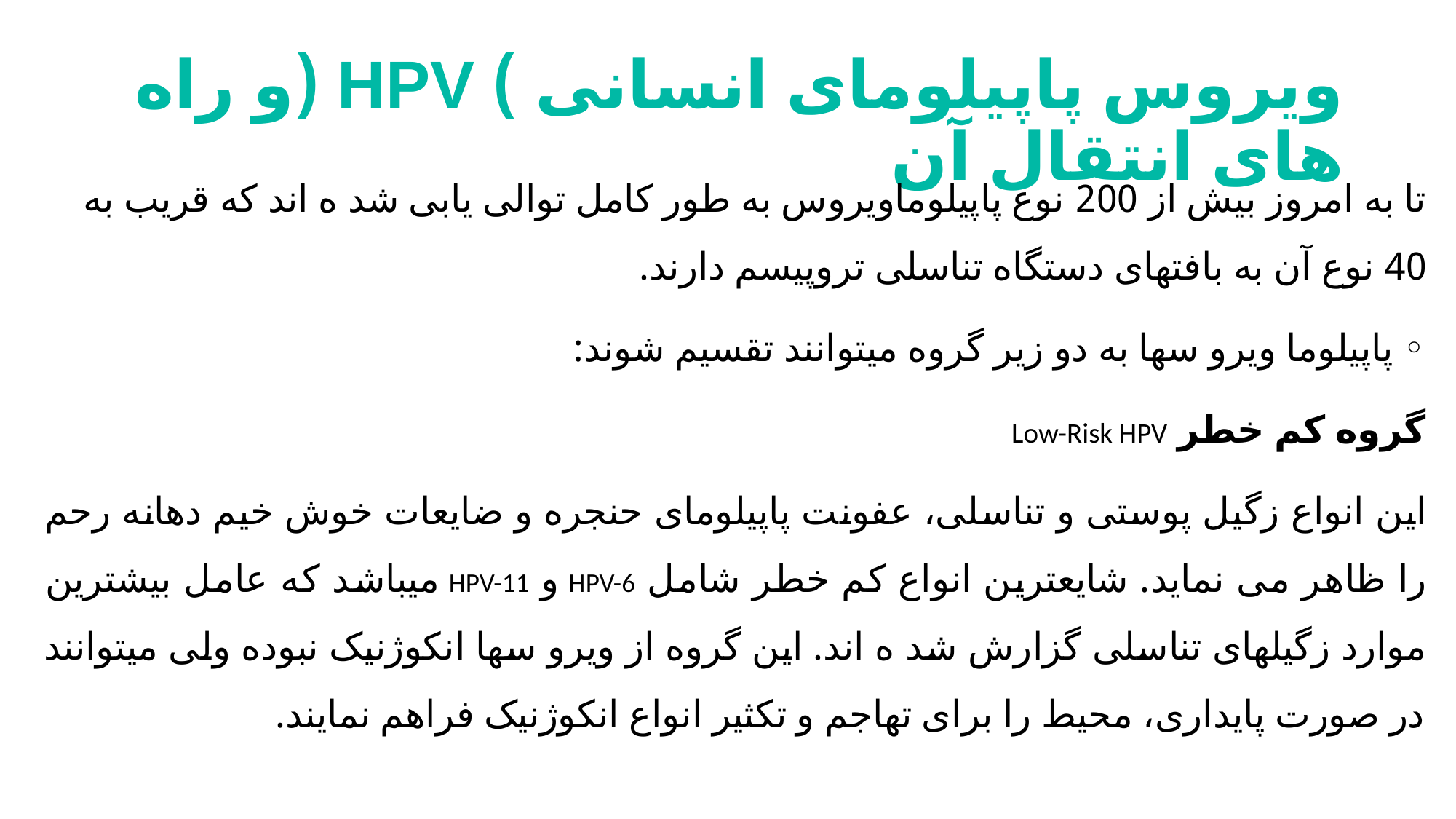

# ویروس پاپیلومای انسانی ) HPV (و راه های انتقال آن
تا به امروز بیش از 200 نوع پاپیلوماویروس به طور کامل توالی یابی شد ه اند که قریب به 40 نوع آن به بافتهای دستگاه تناسلی تروپیسم دارند.
◦ پاپیلوما ویرو سها به دو زیر گروه میتوانند تقسیم شوند:
گروه کم خطر Low-Risk HPV
این انواع زگیل پوستی و تناسلی، عفونت پاپیلومای حنجره و ضایعات خوش خیم دهانه رحم را ظاهر می نماید. شایعترین انواع کم خطر شامل HPV-6 و HPV-11 میباشد که عامل بیشترین موارد زگیلهای تناسلی گزارش شد ه اند. این گروه از ویرو سها انکوژنیک نبوده ولی میتوانند در صورت پایداری، محیط را برای تهاجم و تکثیر انواع انکوژنیک فراهم نمایند.